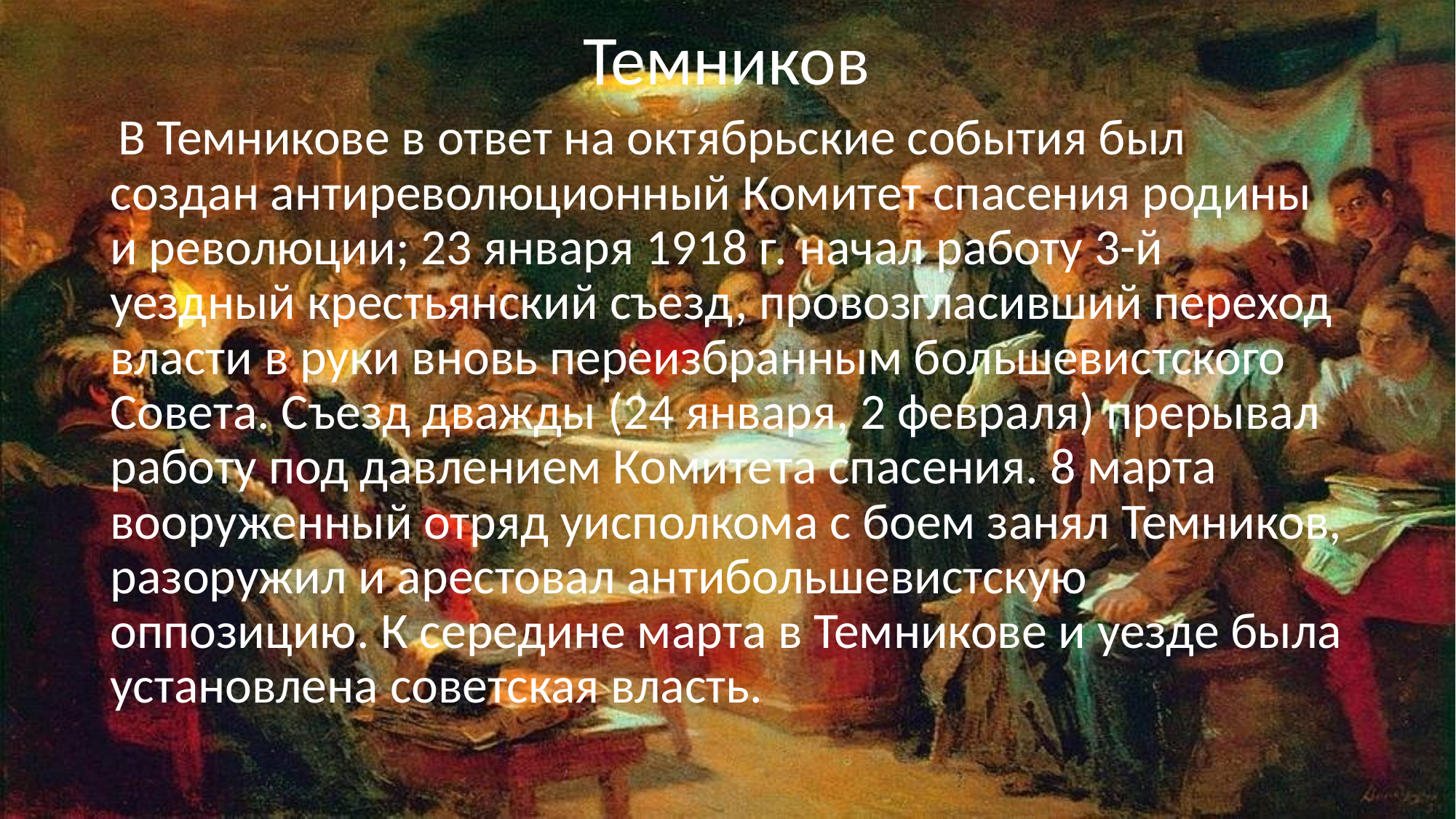

# Темников
 В Темникове в ответ на октябрьские события был создан антиреволюционный Комитет спасения родины и революции; 23 января 1918 г. начал работу 3-й уездный крестьянский съезд, провозгласивший переход власти в руки вновь переизбранным большевистского Совета. Съезд дважды (24 января, 2 февраля) прерывал работу под давлением Комитета спасения. 8 марта вооруженный отряд уисполкома с боем занял Темников, разоружил и арестовал антибольшевистскую оппозицию. К середине марта в Темникове и уезде была установлена советская власть.